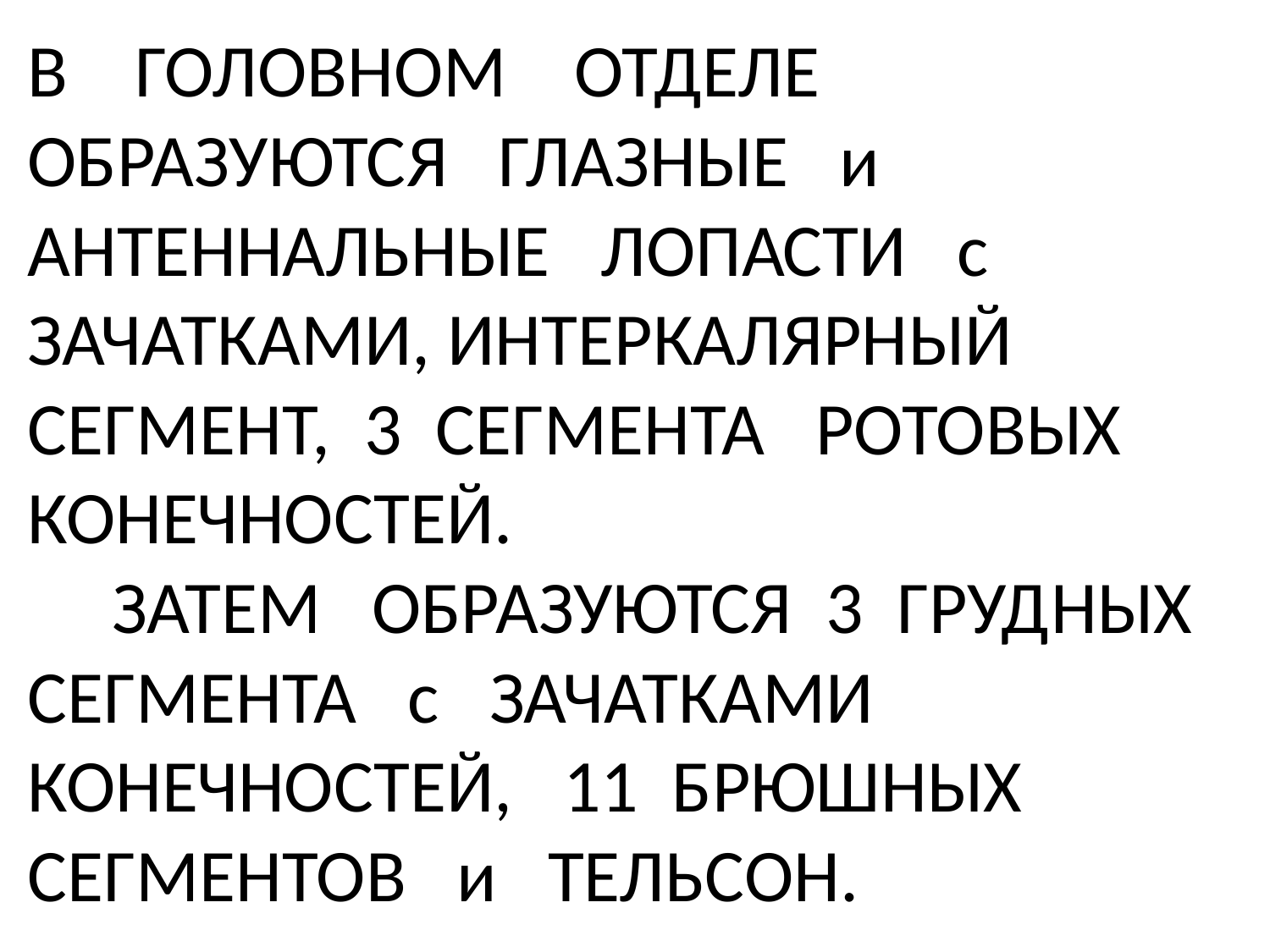

# В    ГОЛОВНОМ    ОТДЕЛЕ    ОБРАЗУЮТСЯ   ГЛАЗНЫЕ   и АНТЕННАЛЬНЫЕ   ЛОПАСТИ   с   ЗАЧАТКАМИ, ИНТЕРКАЛЯРНЫЙ СЕГМЕНТ,  3  СЕГМЕНТА   РОТОВЫХ КОНЕЧНОСТЕЙ. ЗАТЕМ   ОБРАЗУЮТСЯ  3  ГРУД­НЫХ   СЕГМЕНТА   с   ЗАЧАТКАМИ КОНЕЧНОСТЕЙ,   11  БРЮШНЫХ СЕГМЕНТОВ   и   ТЕЛЬСОН.